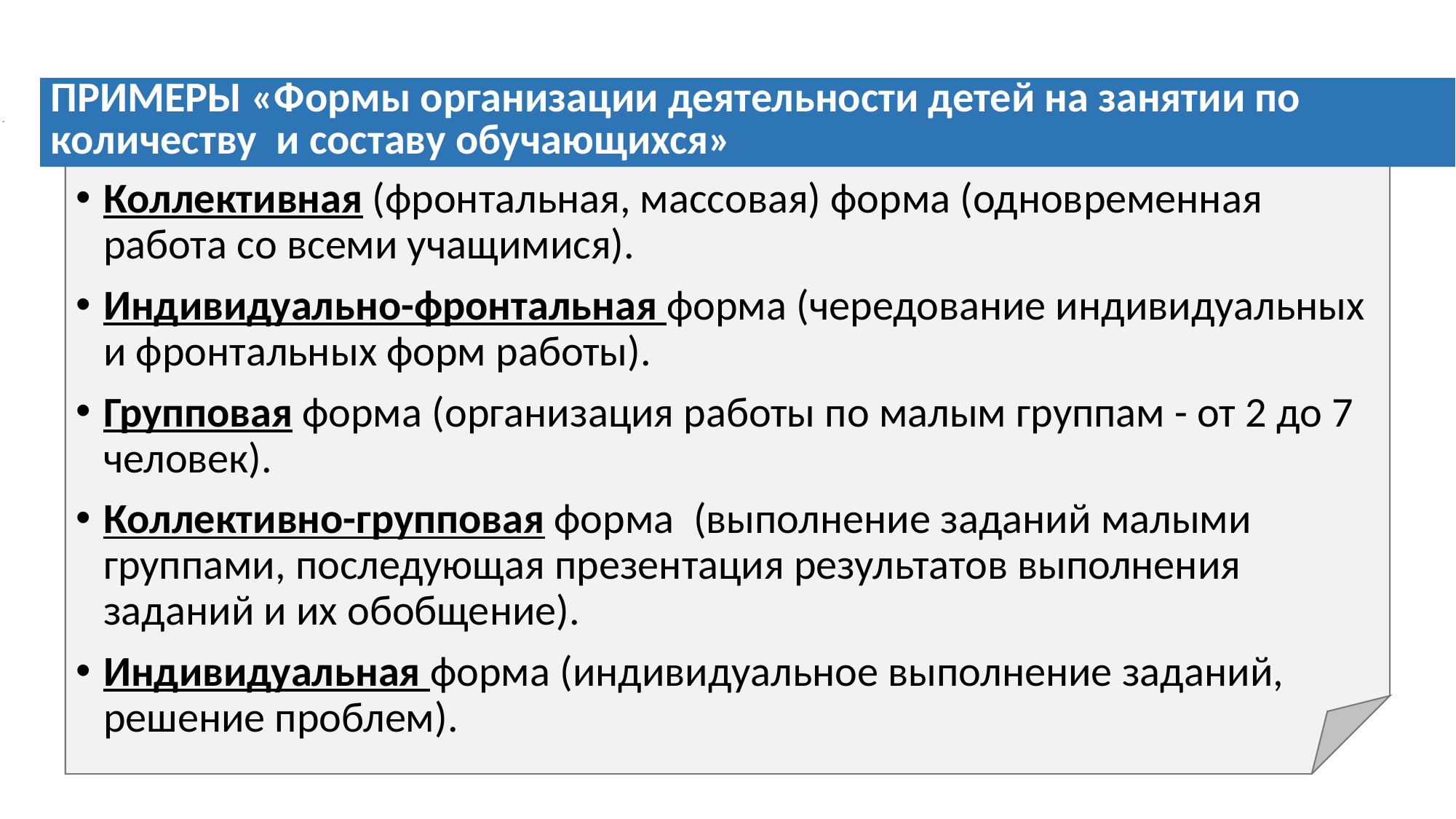

ПРИМЕРЫ «Формы организации деятельности детей на занятии по количеству  и составу обучающихся»

Коллективная (фронтальная, массовая) форма (одновременная работа со всеми учащимися).
Индивидуально-фронтальная форма (чередование индивидуальных и фронтальных форм работы).
Групповая форма (организация работы по малым группам - от 2 до 7 человек).
Коллективно-групповая форма  (выполнение заданий малыми группами, последующая презентация результатов выполнения заданий и их обобщение).
Индивидуальная форма (индивидуальное выполнение заданий, решение проблем).